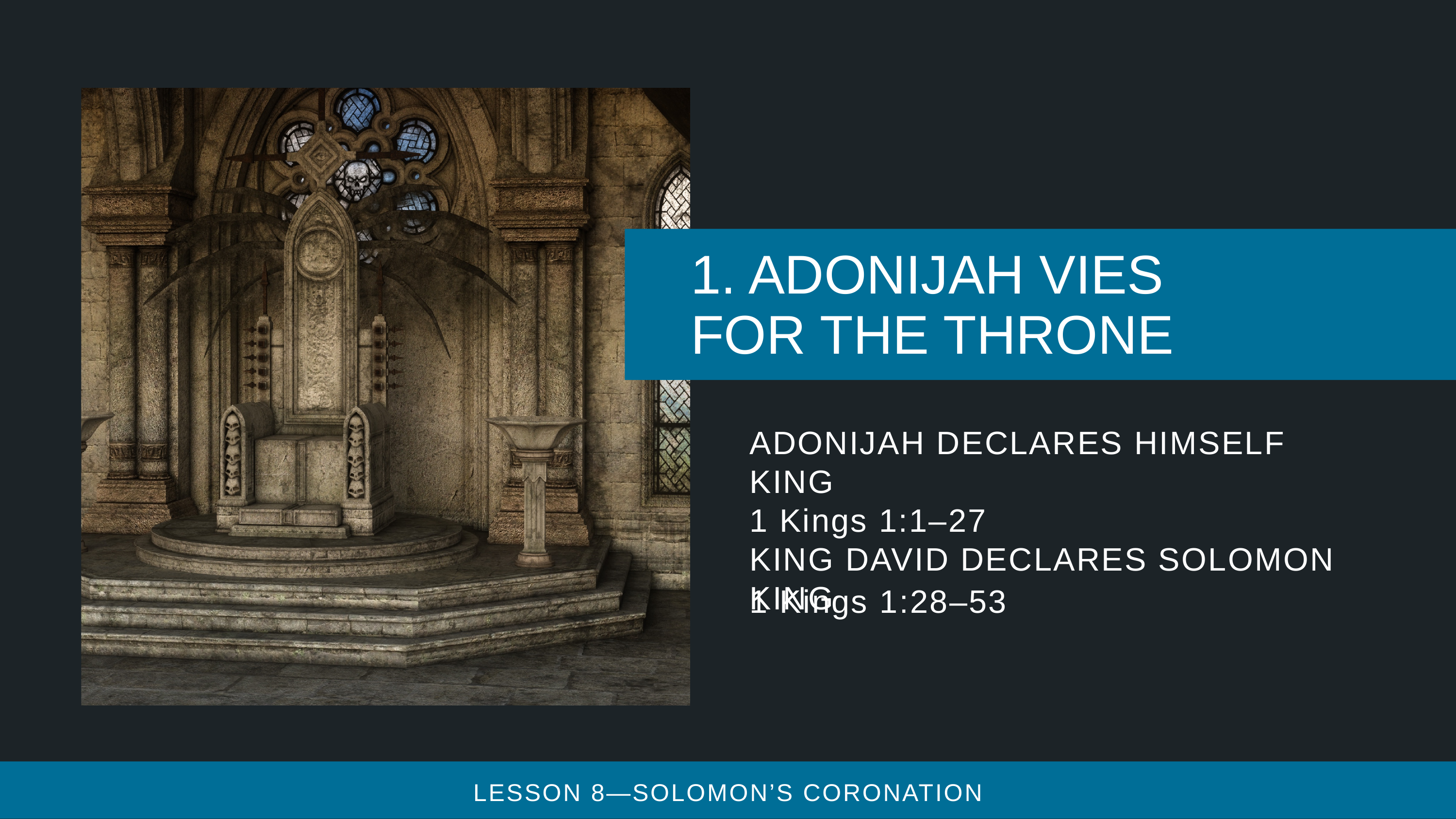

ADONIJAH DECLARES HIMSELF KING
1 Kings 1:1–27
KING DAVID DECLARES SOLOMON KING
1 Kings 1:28–53